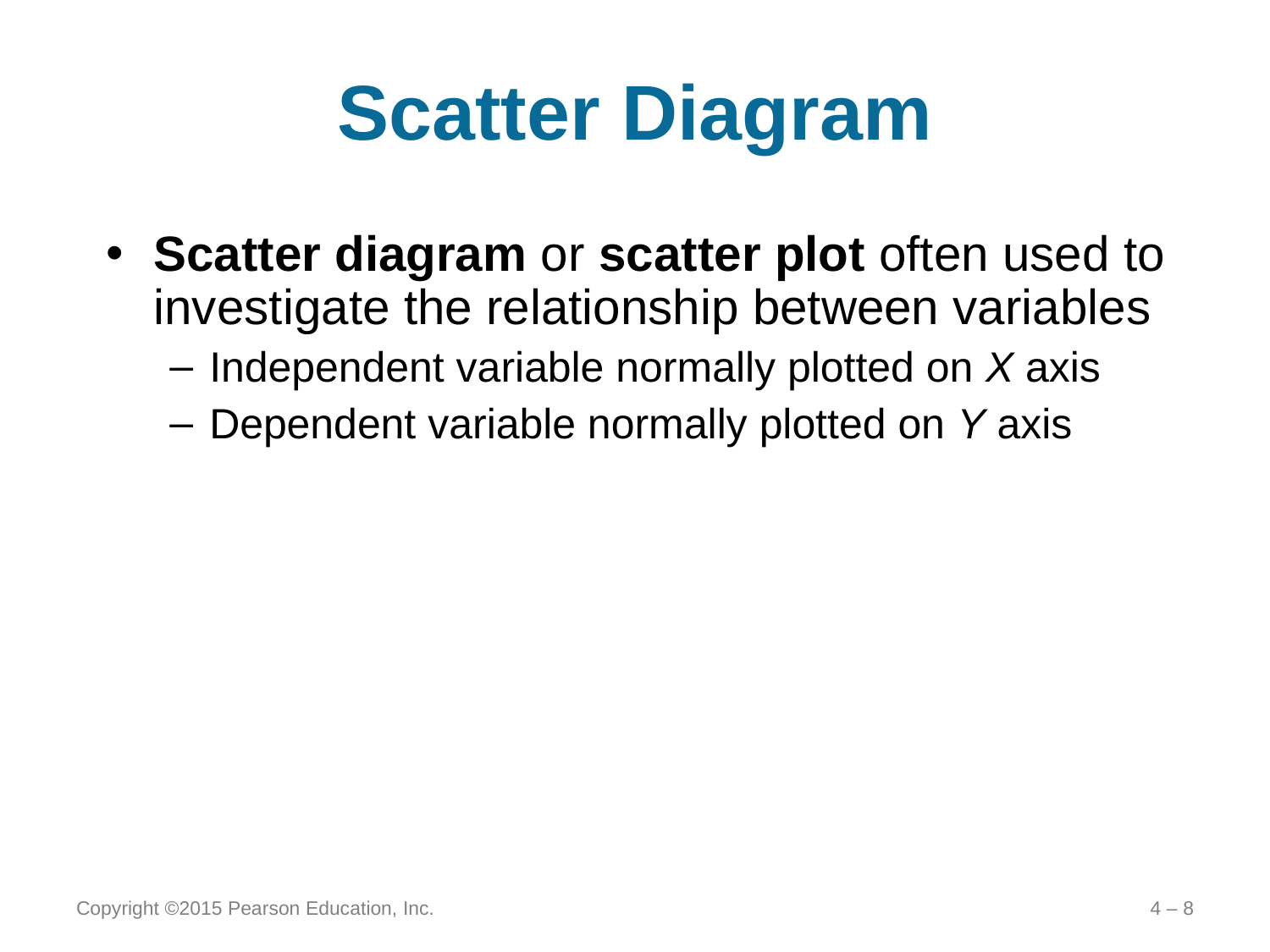

# Scatter Diagram
Scatter diagram or scatter plot often used to investigate the relationship between variables
Independent variable normally plotted on X axis
Dependent variable normally plotted on Y axis
Copyright ©2015 Pearson Education, Inc.
4 – 8